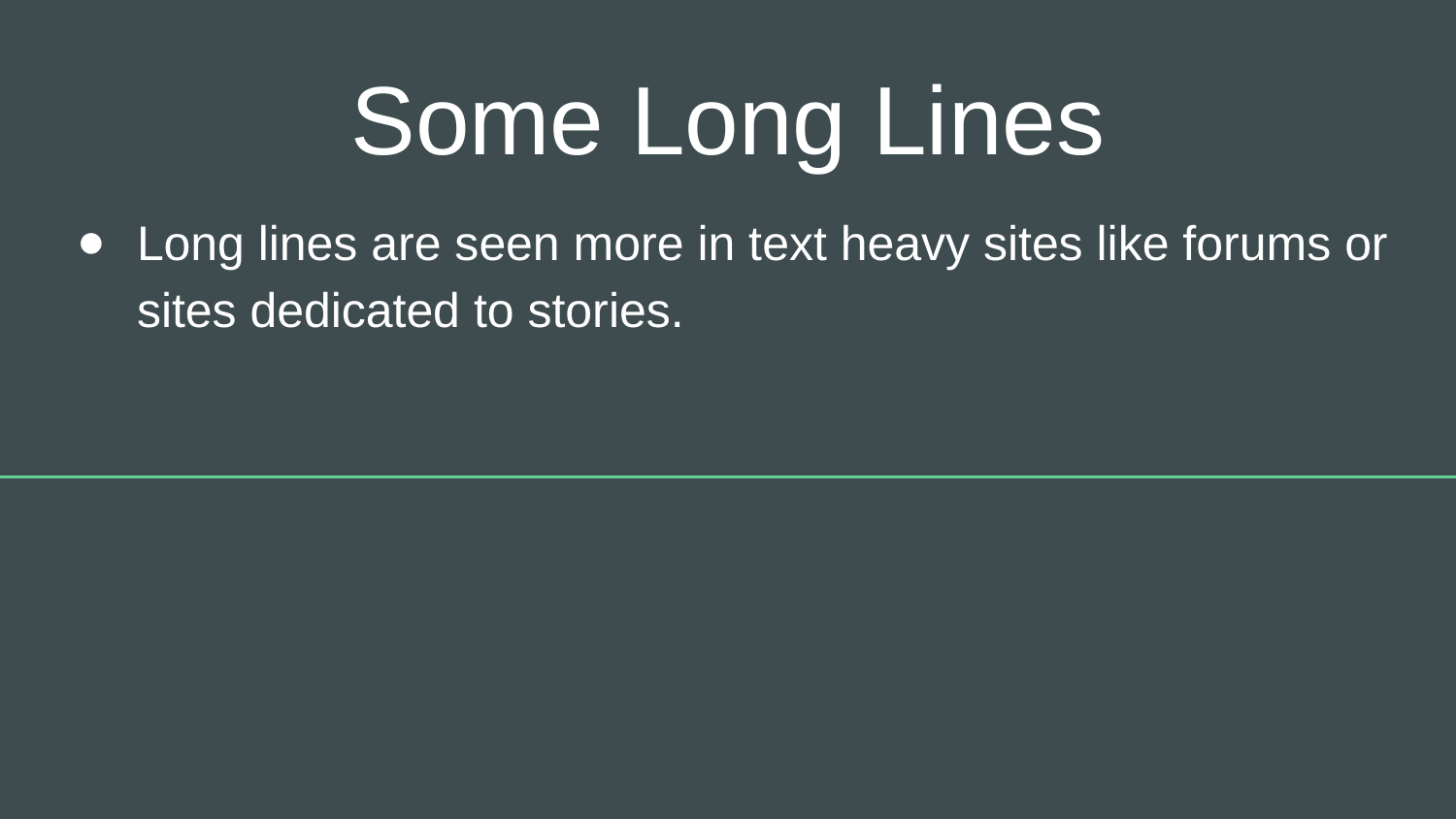

# Some Long Lines
Long lines are seen more in text heavy sites like forums or sites dedicated to stories.